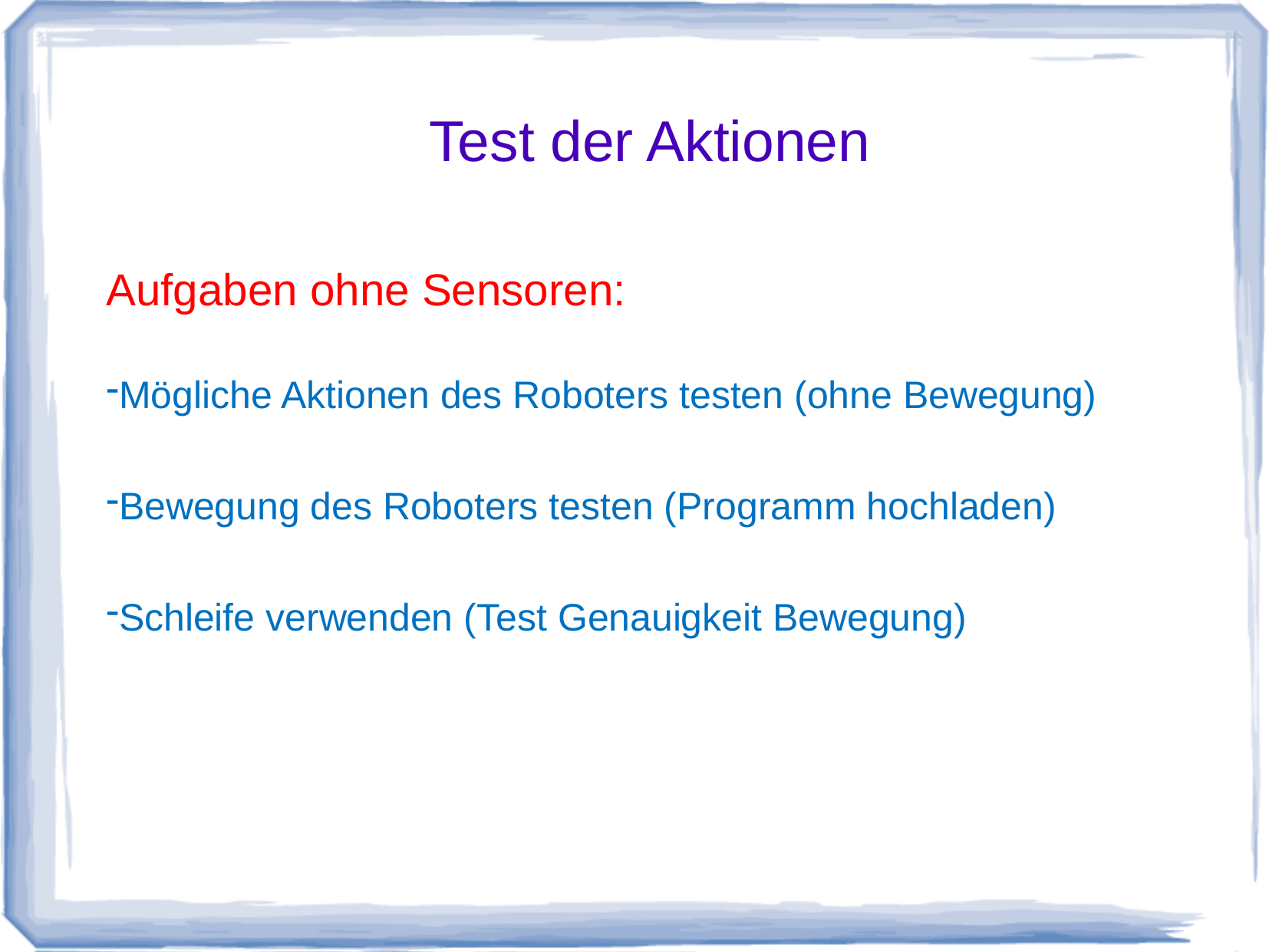

Test der Aktionen

Aufgaben ohne Sensoren:

Mögliche Aktionen des Roboters testen (ohne Bewegung)

Bewegung des Roboters testen (Programm hochladen)

Schleife verwenden (Test Genauigkeit Bewegung)